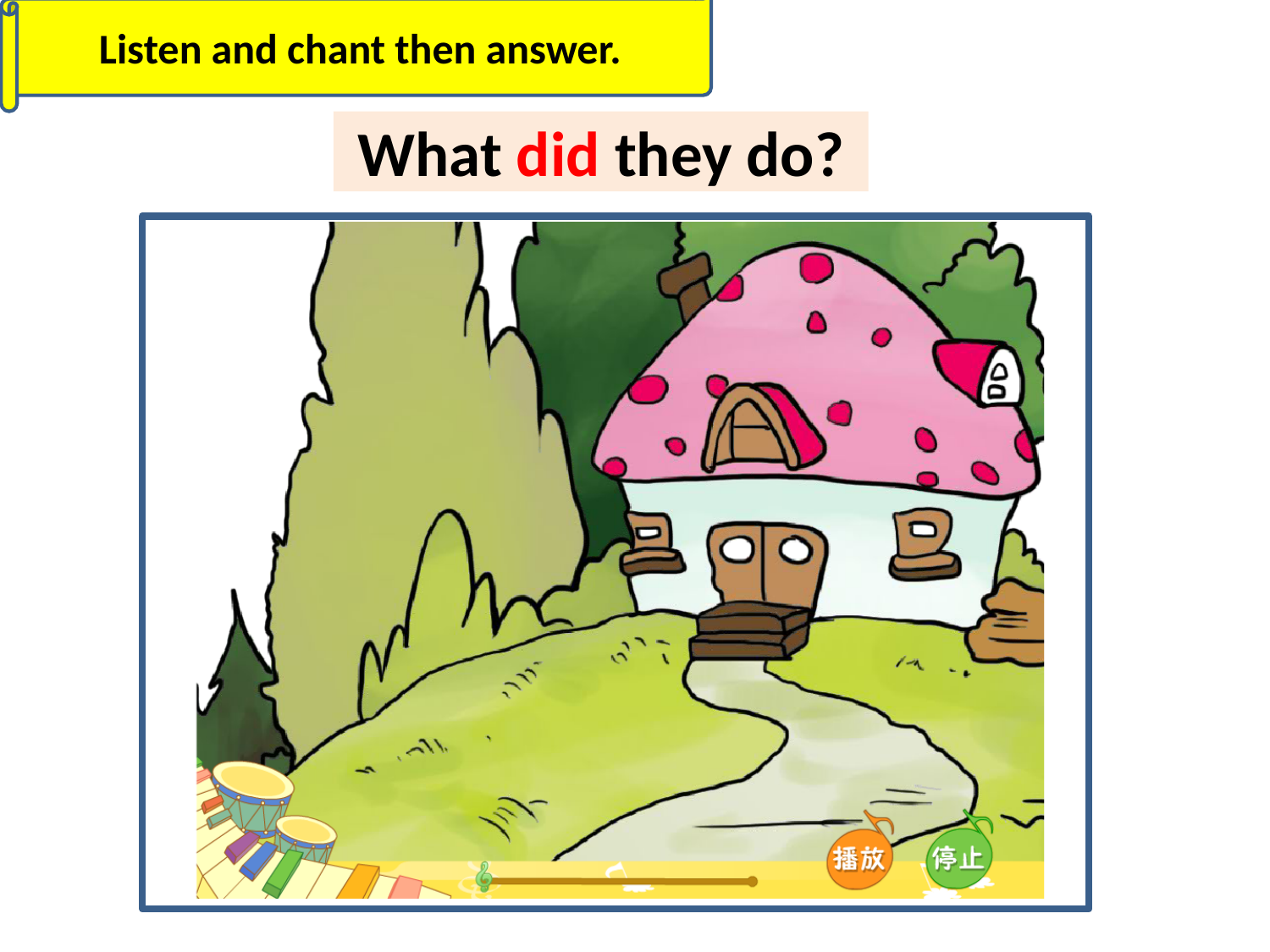

Listen and chant then answer.
What did they do?